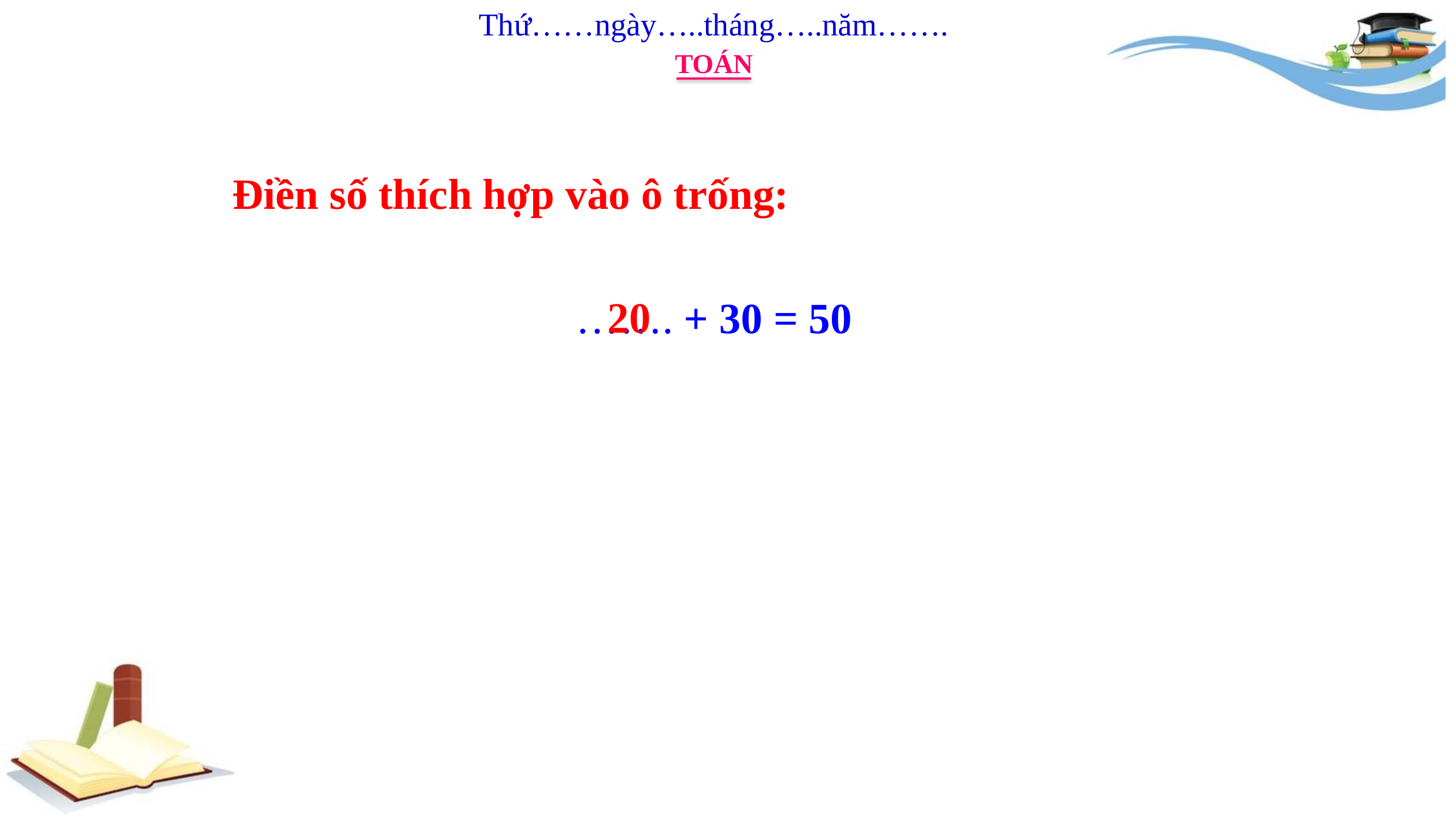

Thứ……ngày…..tháng…..năm…….
TOÁN
Điền số thích hợp vào ô trống:
20
……. + 30 = 50